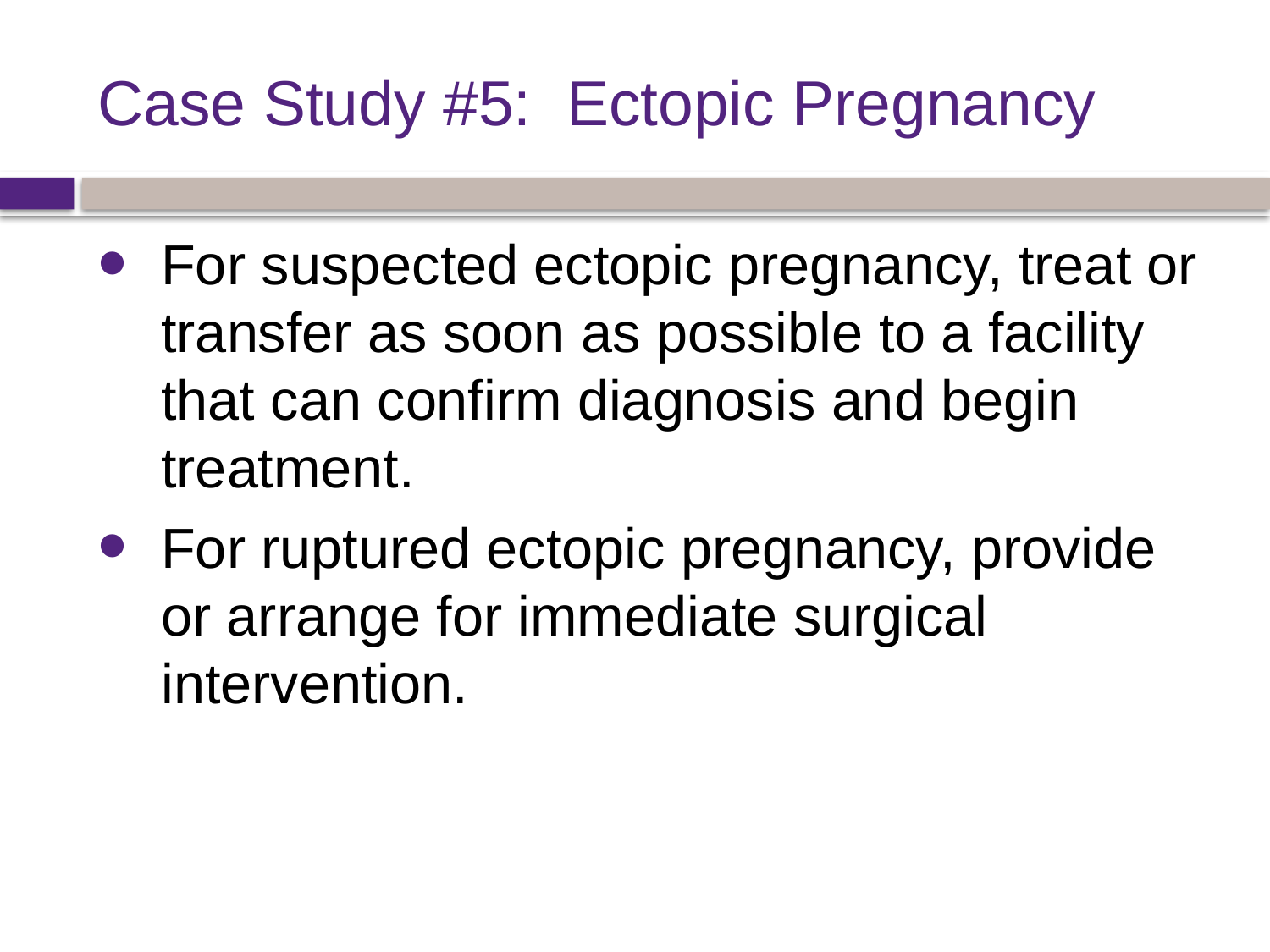

# Case Study #5:  Ectopic Pregnancy
For suspected ectopic pregnancy, treat or transfer as soon as possible to a facility that can confirm diagnosis and begin treatment.
For ruptured ectopic pregnancy, provide or arrange for immediate surgical intervention.